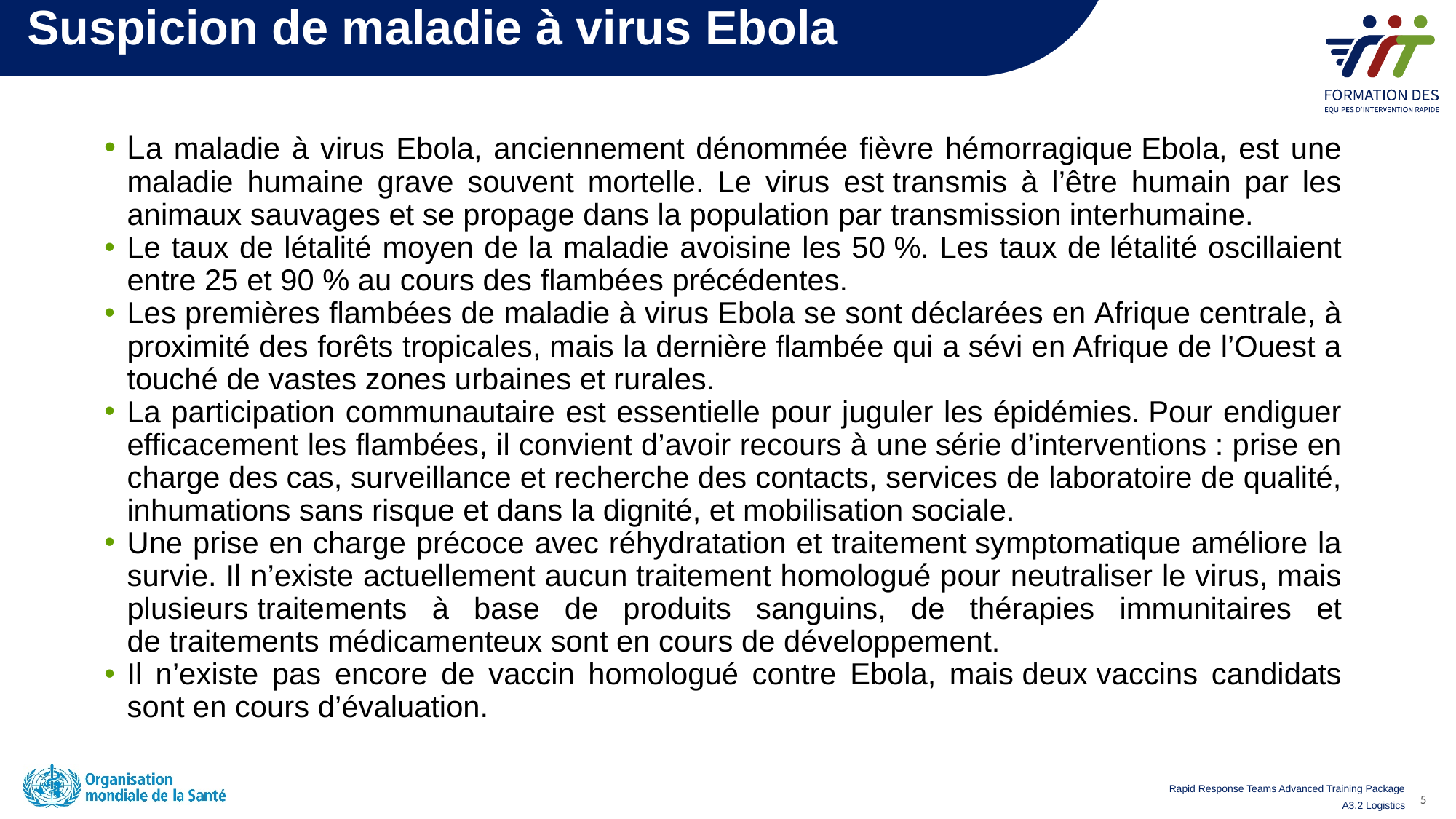

# Suspicion de maladie à virus Ebola
La maladie à virus Ebola, anciennement dénommée fièvre hémorragique Ebola, est une maladie humaine grave souvent mortelle. Le virus est transmis à l’être humain par les animaux sauvages et se propage dans la population par transmission interhumaine.
Le taux de létalité moyen de la maladie avoisine les 50 %. Les taux de létalité oscillaient entre 25 et 90 % au cours des flambées précédentes.
Les premières flambées de maladie à virus Ebola se sont déclarées en Afrique centrale, à proximité des forêts tropicales, mais la dernière flambée qui a sévi en Afrique de l’Ouest a touché de vastes zones urbaines et rurales.
La participation communautaire est essentielle pour juguler les épidémies. Pour endiguer efficacement les flambées, il convient d’avoir recours à une série d’interventions : prise en charge des cas, surveillance et recherche des contacts, services de laboratoire de qualité, inhumations sans risque et dans la dignité, et mobilisation sociale.
Une prise en charge précoce avec réhydratation et traitement symptomatique améliore la survie. Il n’existe actuellement aucun traitement homologué pour neutraliser le virus, mais plusieurs traitements à base de produits sanguins, de thérapies immunitaires et de traitements médicamenteux sont en cours de développement.
Il n’existe pas encore de vaccin homologué contre Ebola, mais deux vaccins candidats sont en cours d’évaluation.

5